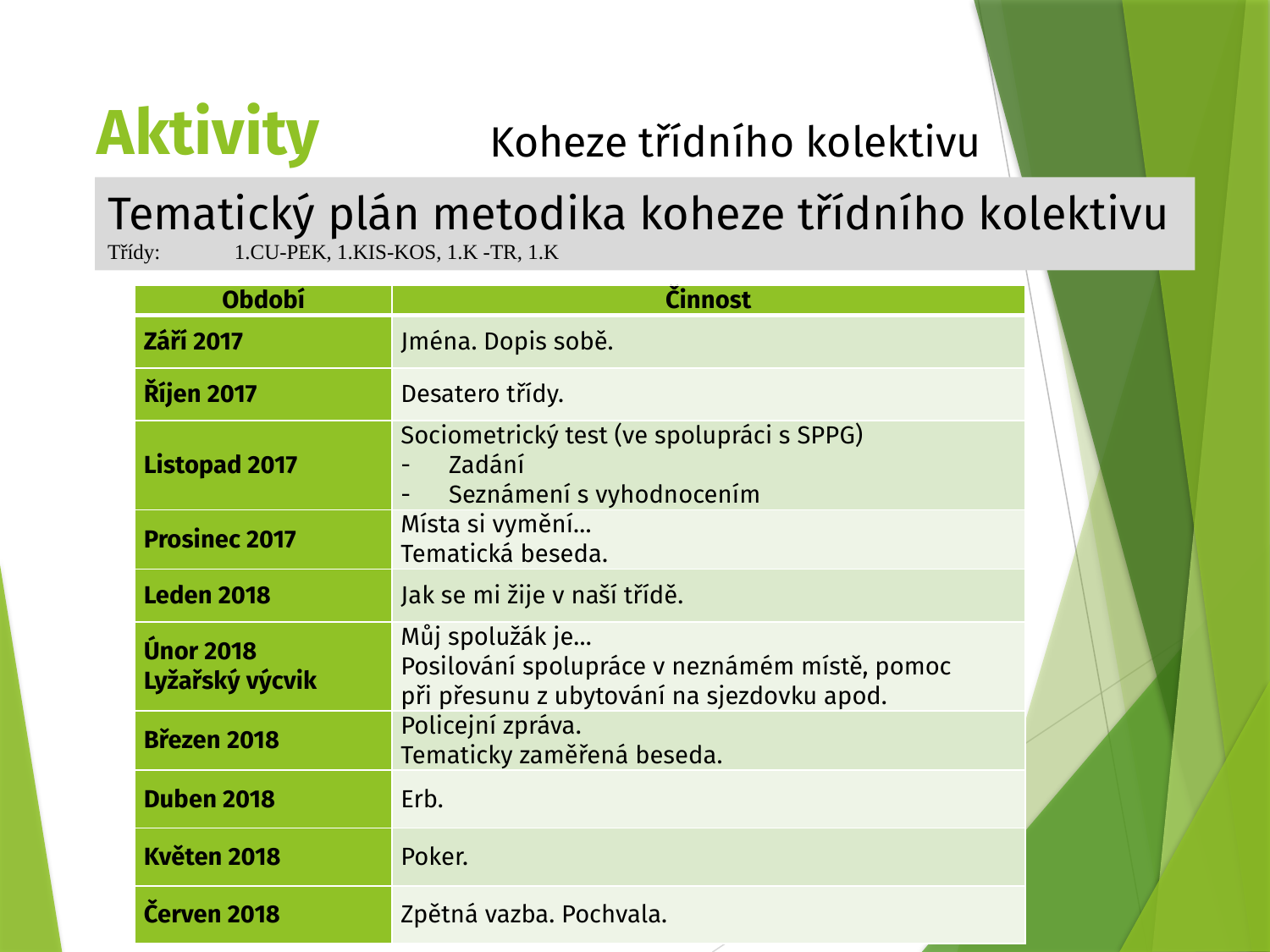

# Aktivity
            Koheze třídního kolektivu
Tematický plán metodika koheze třídního kolektivu
Třídy:              1.CU-PEK, 1.KIS-KOS, 1.K -TR, 1.K
| Období | Činnost |
| --- | --- |
| Září 2017 | Jména. Dopis sobě. |
| Říjen 2017 | Desatero třídy. |
| Listopad 2017 | Sociometrický test (ve spolupráci s SPPG) -          Zadání -          Seznámení s vyhodnocením |
| Prosinec 2017 | Místa si vymění… Tematická beseda. |
| Leden 2018 | Jak se mi žije v naší třídě. |
| Únor 2018 Lyžařský výcvik | Můj spolužák je… Posilování spolupráce v neznámém místě, pomoc při přesunu z ubytování na sjezdovku apod. |
| Březen 2018 | Policejní zpráva. Tematicky zaměřená beseda. |
| Duben 2018 | Erb. |
| Květen 2018 | Poker. |
| Červen 2018 | Zpětná vazba. Pochvala. |